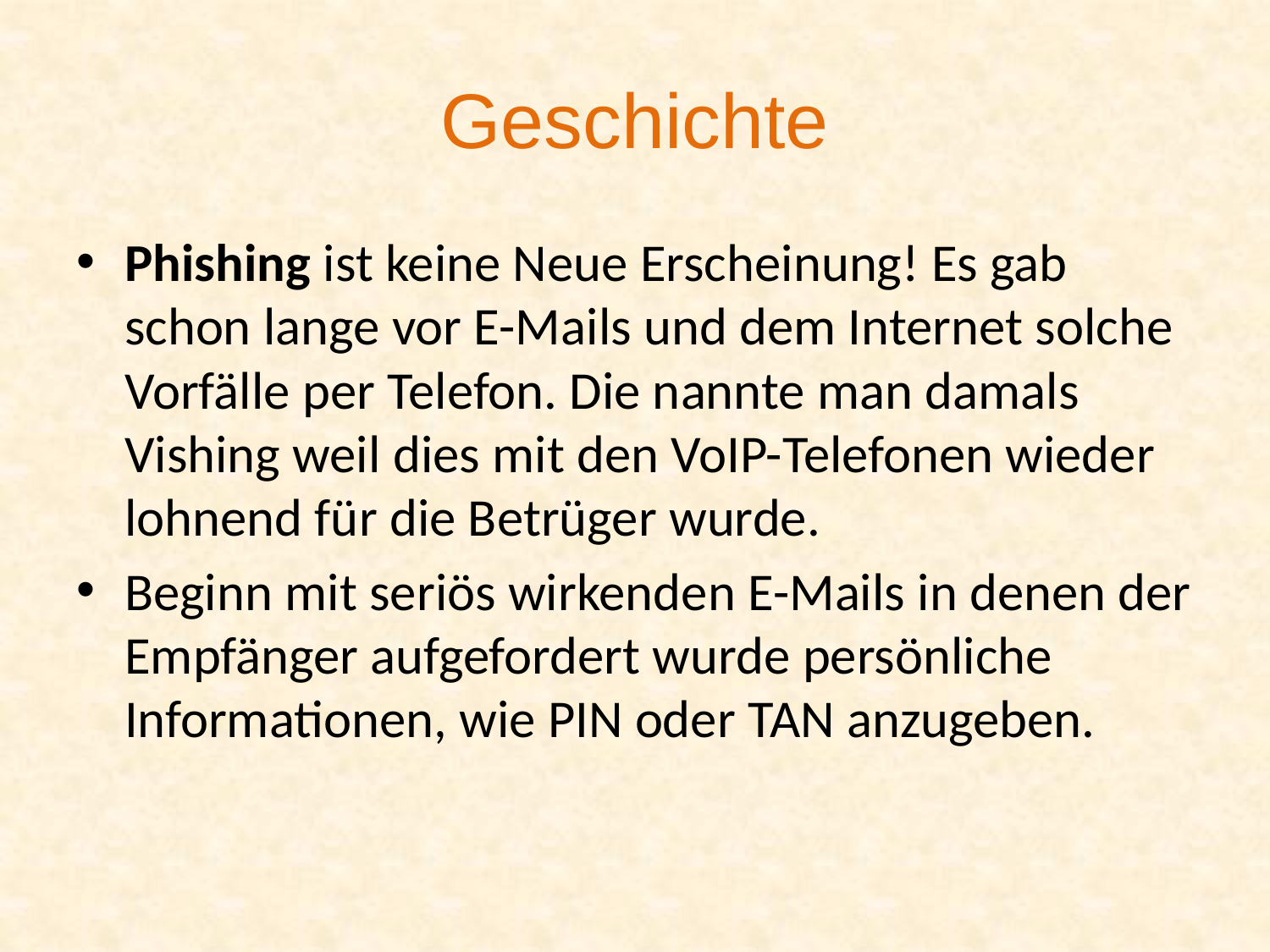

# Geschichte
Phishing ist keine Neue Erscheinung! Es gab schon lange vor E-Mails und dem Internet solche Vorfälle per Telefon. Die nannte man damals Vishing weil dies mit den VoIP-Telefonen wieder lohnend für die Betrüger wurde.
Beginn mit seriös wirkenden E-Mails in denen der Empfänger aufgefordert wurde persönliche Informationen, wie PIN oder TAN anzugeben.